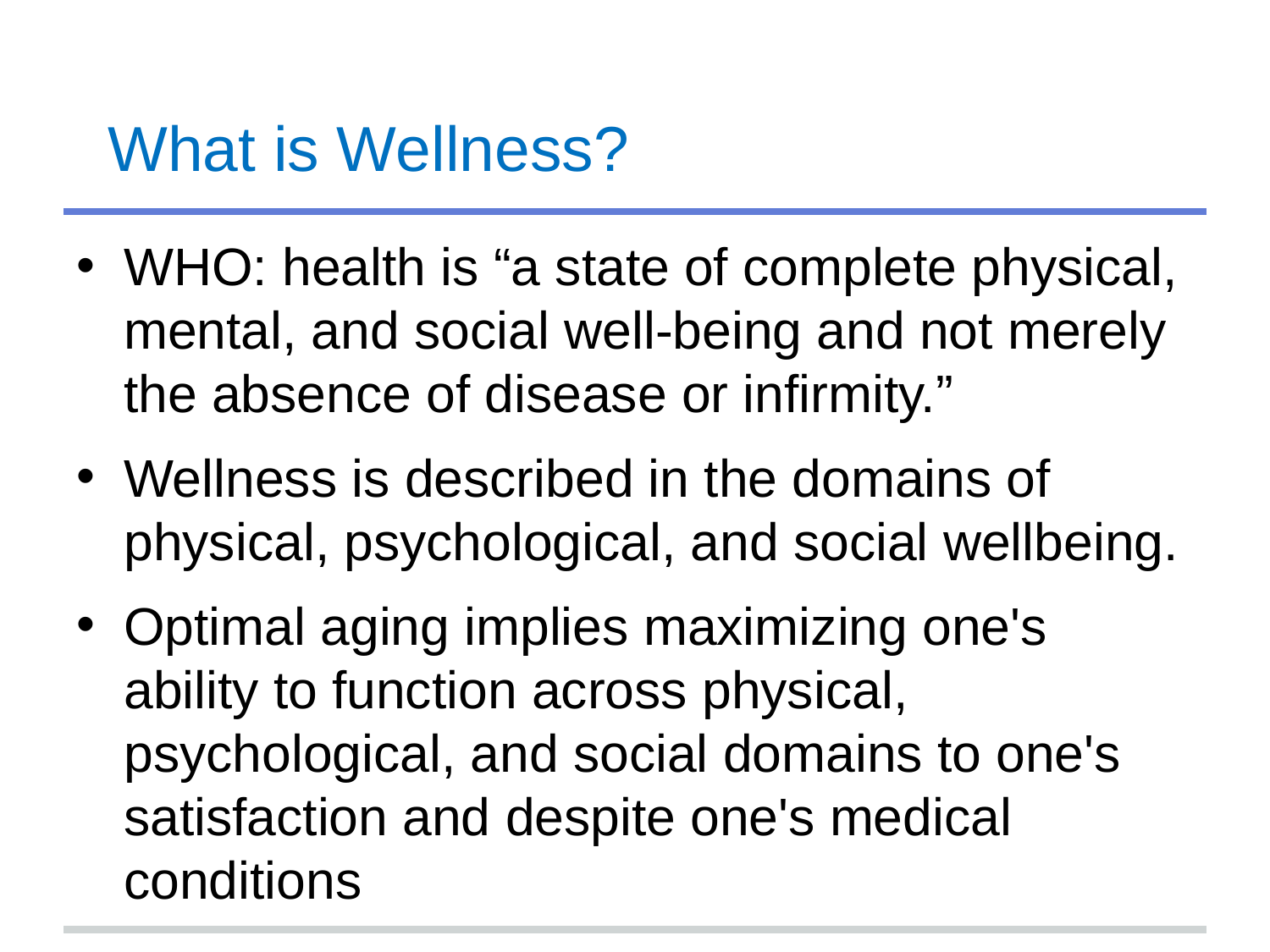

# What is Wellness?
WHO: health is “a state of complete physical, mental, and social well-being and not merely the absence of disease or infirmity.”
Wellness is described in the domains of physical, psychological, and social wellbeing.
Optimal aging implies maximizing one's ability to function across physical, psychological, and social domains to one's satisfaction and despite one's medical conditions